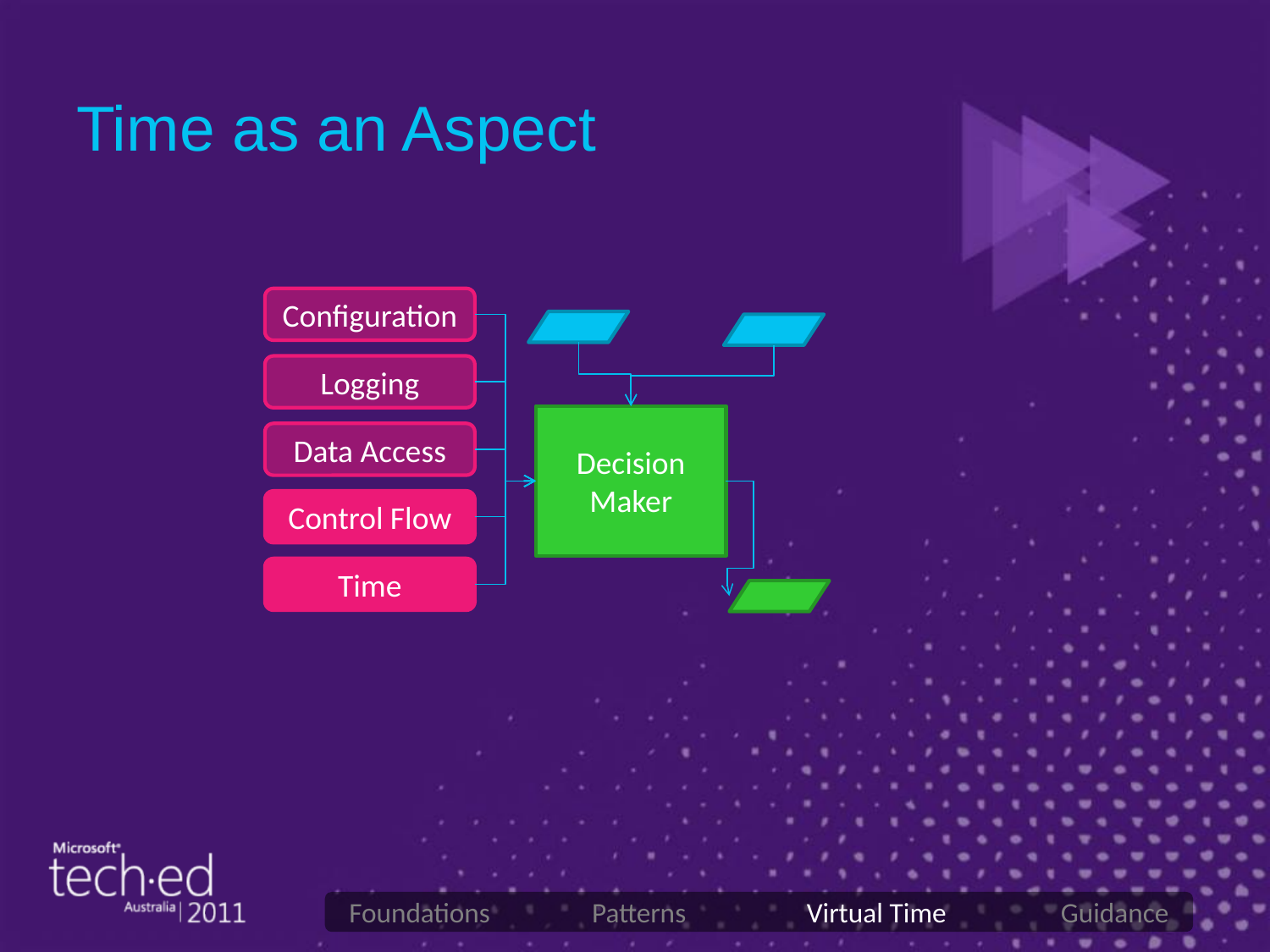

# Time as an Aspect
Configuration

Logging
Decision Maker
Data Access
Control Flow
Time

Foundations                Patterns                   Virtual Time                  Guidance